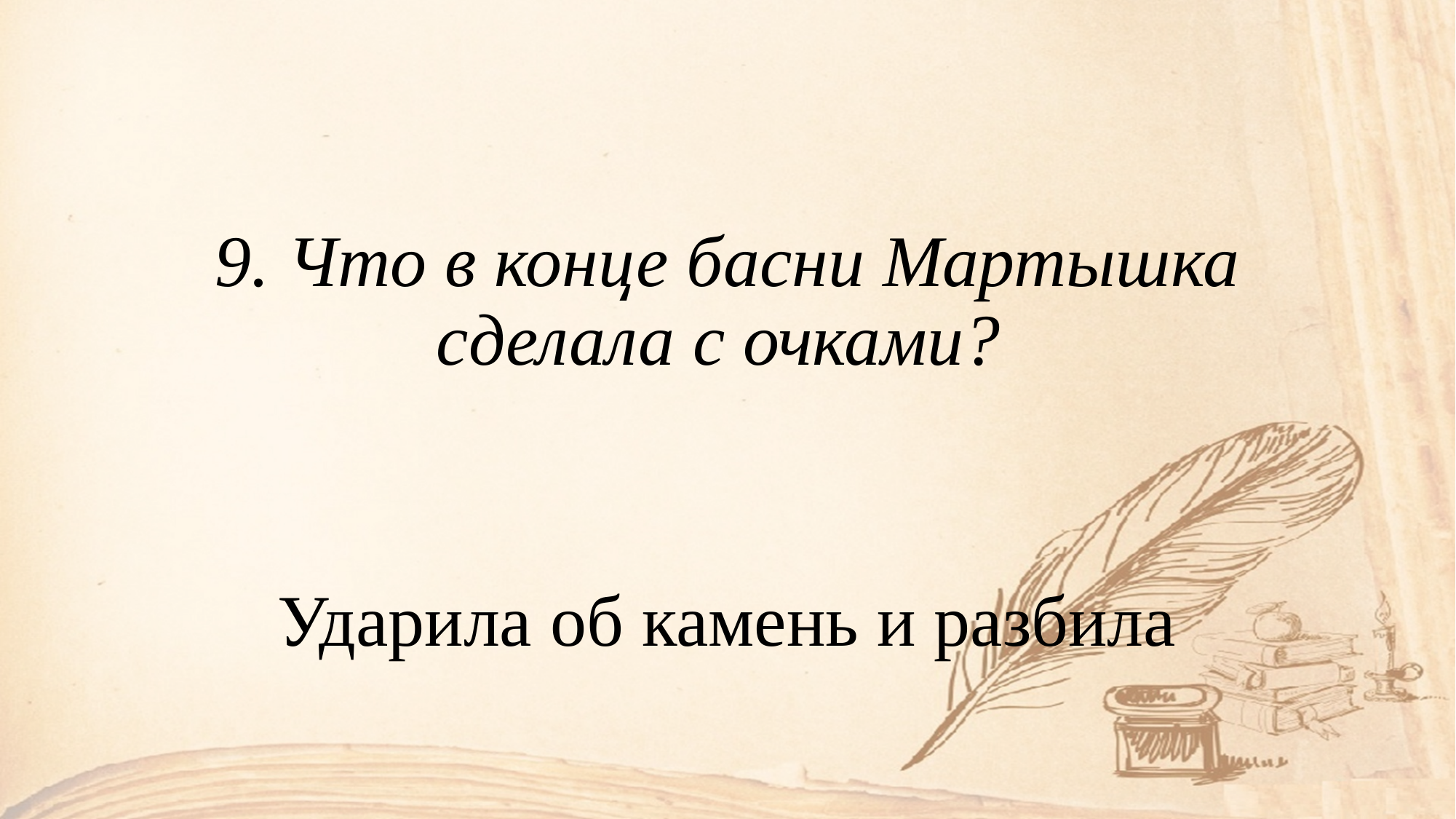

#
9. Что в конце басни Мартышка сделала с очками?

Ударила об камень и разбила